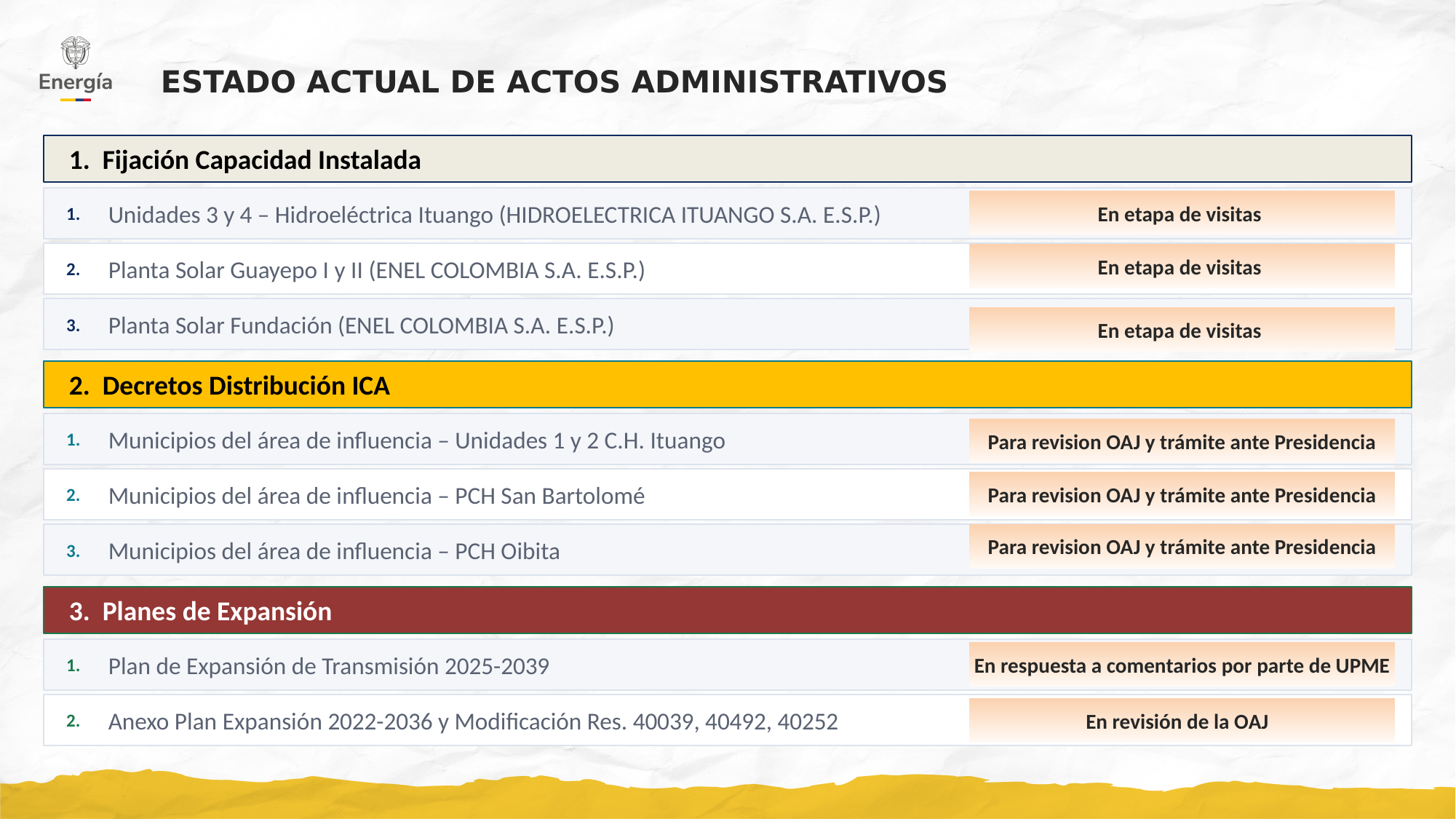

ESTADO ACTUAL DE ACTOS ADMINISTRATIVOS

1.  Fijación Capacidad Instalada

1.
Unidades 3 y 4 – Hidroeléctrica Ituango (HIDROELECTRICA ITUANGO S.A. E.S.P.)
En etapa de visitas

2.
Planta Solar Guayepo I y II (ENEL COLOMBIA S.A. E.S.P.)
En etapa de visitas
n trámite

3.
Planta Solar Fundación (ENEL COLOMBIA S.A. E.S.P.)
En etapa de visitas

2.  Decretos Distribución ICA

1.
Municipios del área de influencia – Unidades 1 y 2 C.H. Ituango
Para revision OAJ y trámite ante Presidencia

2.
Municipios del área de influencia – PCH San Bartolomé
Para revision OAJ y trámite ante Presidencia

3.
Municipios del área de influencia – PCH Oibita
Para revision OAJ y trámite ante Presidencia
En trámite

3.  Planes de Expansión

1.
Plan de Expansión de Transmisión 2025-2039
En respuesta a comentarios por parte de UPME

2.
Anexo Plan Expansión 2022-2036 y Modificación Res. 40039, 40492, 40252
En revisión de la OAJ